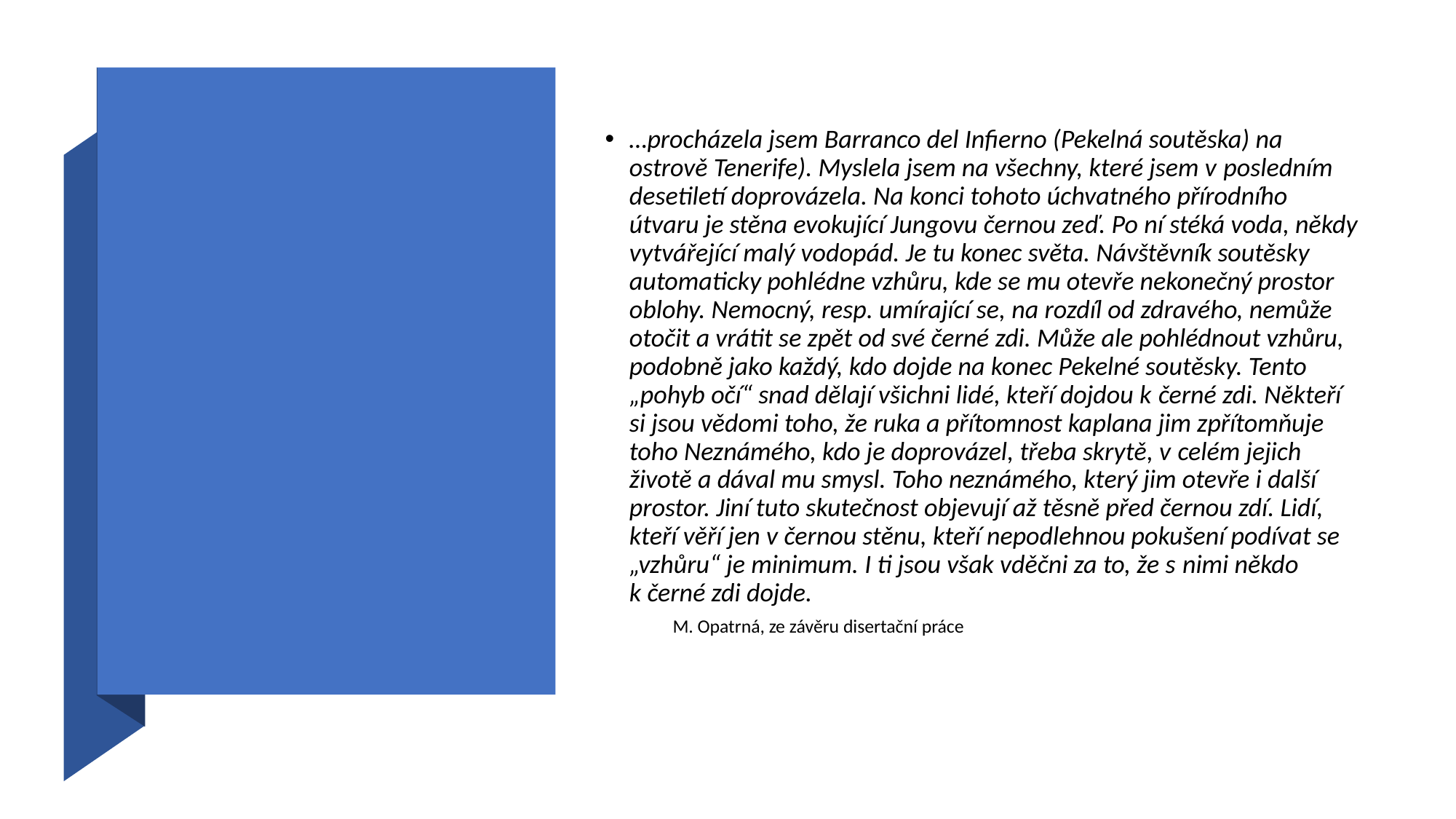

#
…procházela jsem Barranco del Infierno (Pekelná soutěska) na ostrově Tenerife). Myslela jsem na všechny, které jsem v posledním desetiletí doprovázela. Na konci tohoto úchvatného přírodního útvaru je stěna evokující Jungovu černou zeď. Po ní stéká voda, někdy vytvářející malý vodopád. Je tu konec světa. Návštěvník soutěsky automaticky pohlédne vzhůru, kde se mu otevře nekonečný prostor oblohy. Nemocný, resp. umírající se, na rozdíl od zdravého, nemůže otočit a vrátit se zpět od své černé zdi. Může ale pohlédnout vzhůru, podobně jako každý, kdo dojde na konec Pekelné soutěsky. Tento „pohyb očí“ snad dělají všichni lidé, kteří dojdou k černé zdi. Někteří si jsou vědomi toho, že ruka a přítomnost kaplana jim zpřítomňuje toho Neznámého, kdo je doprovázel, třeba skrytě, v celém jejich životě a dával mu smysl. Toho neznámého, který jim otevře i další prostor. Jiní tuto skutečnost objevují až těsně před černou zdí. Lidí, kteří věří jen v černou stěnu, kteří nepodlehnou pokušení podívat se „vzhůru“ je minimum. I ti jsou však vděčni za to, že s nimi někdo k černé zdi dojde.
			M. Opatrná, ze závěru disertační práce